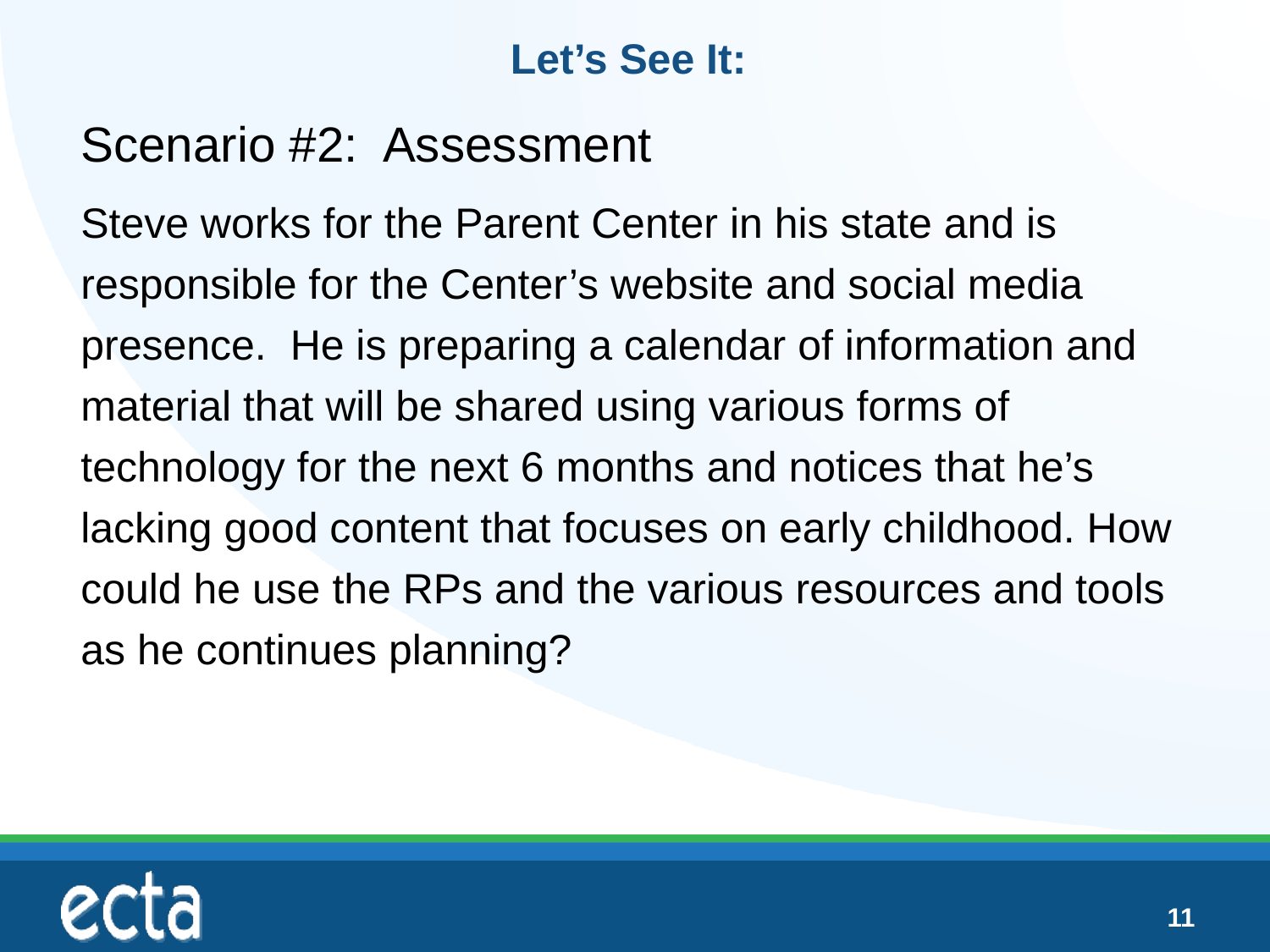

# Let’s See It:
Scenario #2:  Assessment
Steve works for the Parent Center in his state and is responsible for the Center’s website and social media presence.  He is preparing a calendar of information and material that will be shared using various forms of technology for the next 6 months and notices that he’s lacking good content that focuses on early childhood. How could he use the RPs and the various resources and tools as he continues planning?

11